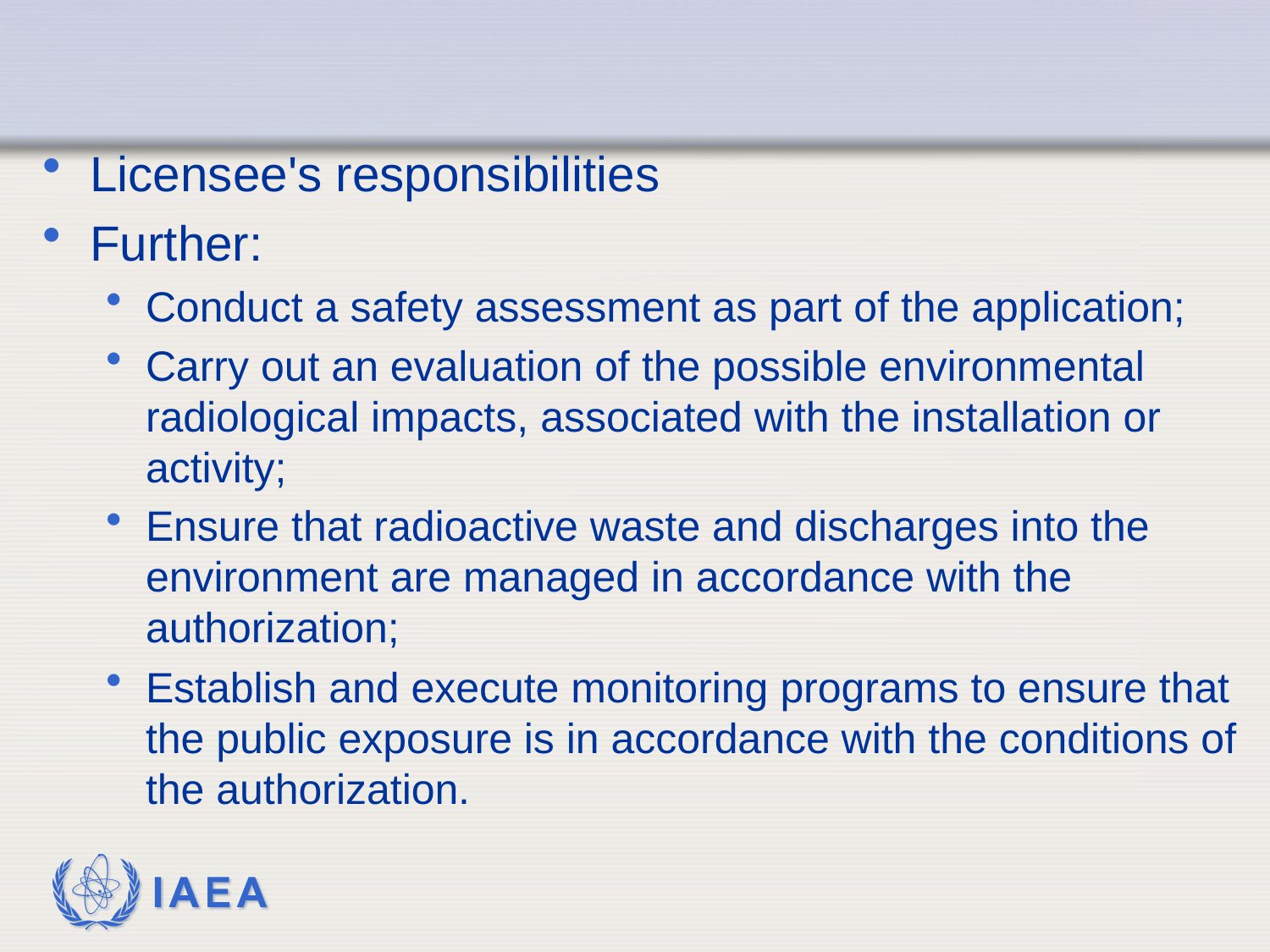

#
Licensee's responsibilities
Further:
Conduct a safety assessment as part of the application;
Carry out an evaluation of the possible environmental radiological impacts, associated with the installation or activity;
Ensure that radioactive waste and discharges into the environment are managed in accordance with the authorization;
Establish and execute monitoring programs to ensure that the public exposure is in accordance with the conditions of the authorization.